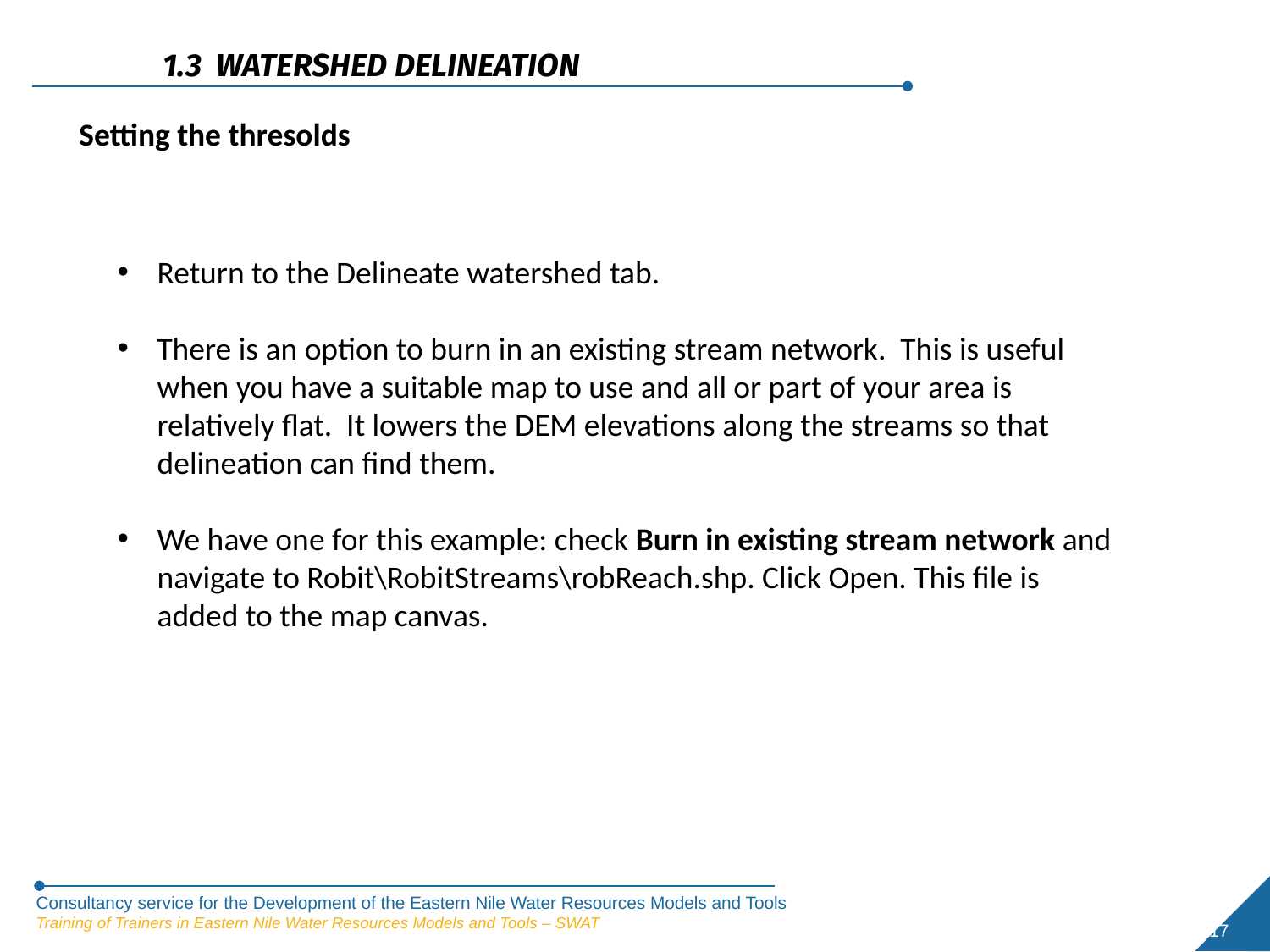

1.3  WATERSHED DELINEATION
Setting the thresolds
Return to the Delineate watershed tab.

There is an option to burn in an existing stream network.  This is useful when you have a suitable map to use and all or part of your area is relatively flat.  It lowers the DEM elevations along the streams so that delineation can find them.

We have one for this example: check Burn in existing stream network and navigate to Robit\RobitStreams\robReach.shp. Click Open. This file is added to the map canvas.